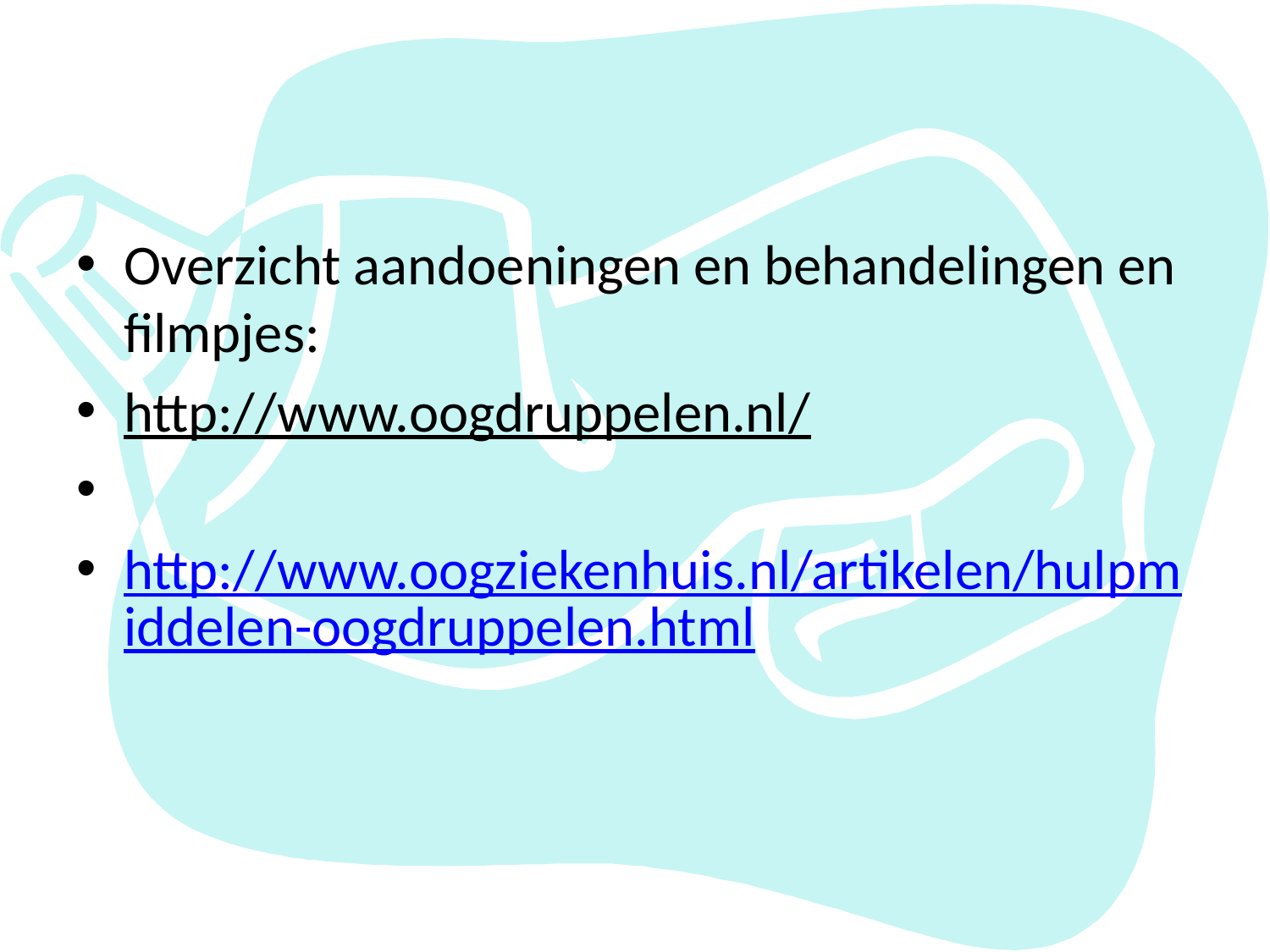

#
Overzicht aandoeningen en behandelingen en filmpjes:
http://www.oogdruppelen.nl/

http://www.oogziekenhuis.nl/artikelen/hulpmiddelen-oogdruppelen.html